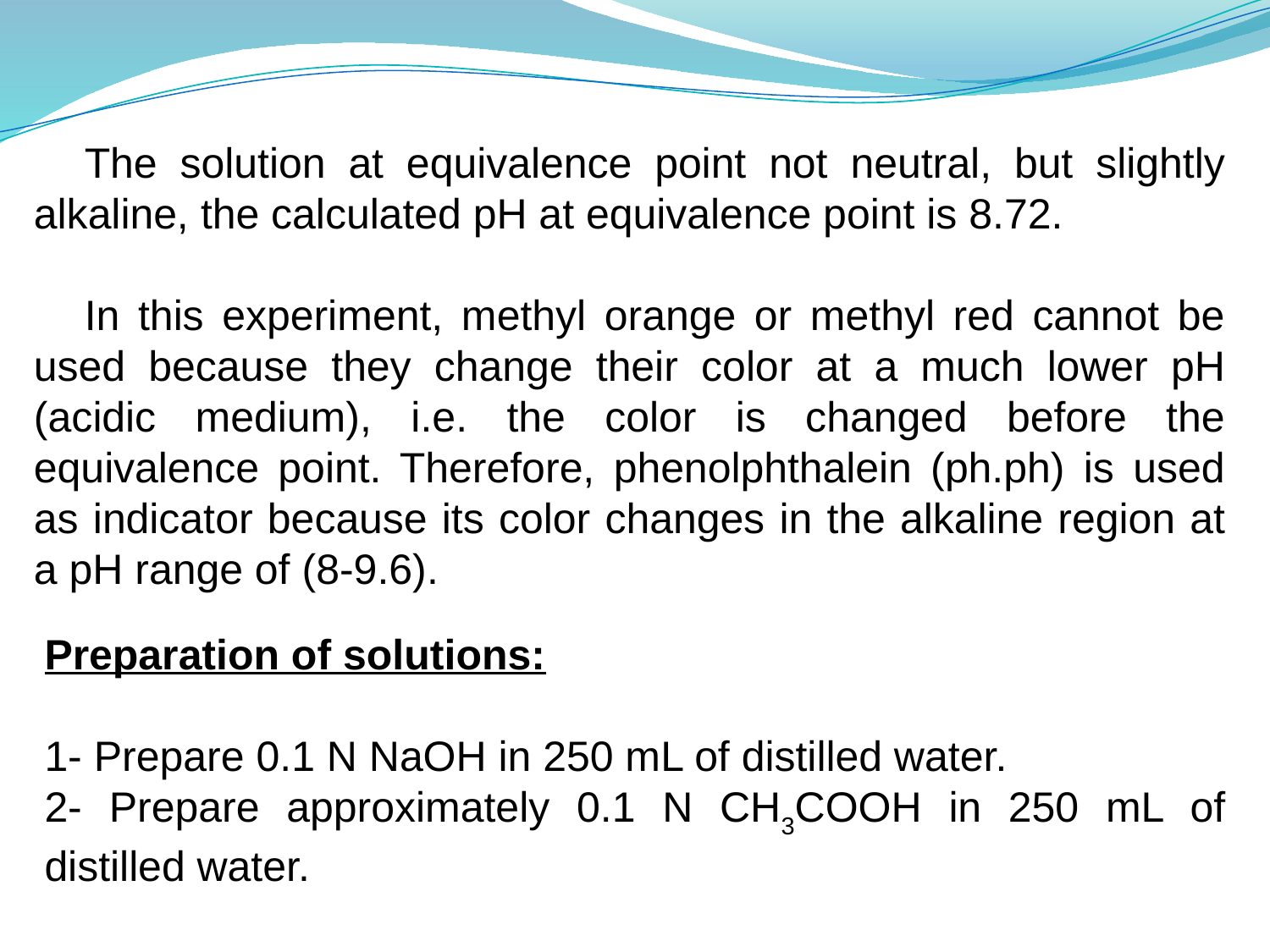

The solution at equivalence point not neutral, but slightly alkaline, the calculated pH at equivalence point is 8.72.

In this experiment, methyl orange or methyl red cannot be used because they change their color at a much lower pH (acidic medium), i.e. the color is changed before the equivalence point. Therefore, phenolphthalein (ph.ph) is used as indicator because its color changes in the alkaline region at a pH range of (8-9.6).
Preparation of solutions:

1- Prepare 0.1 N NaOH in 250 mL of distilled water.
2- Prepare approximately 0.1 N CH3COOH in 250 mL of distilled water.